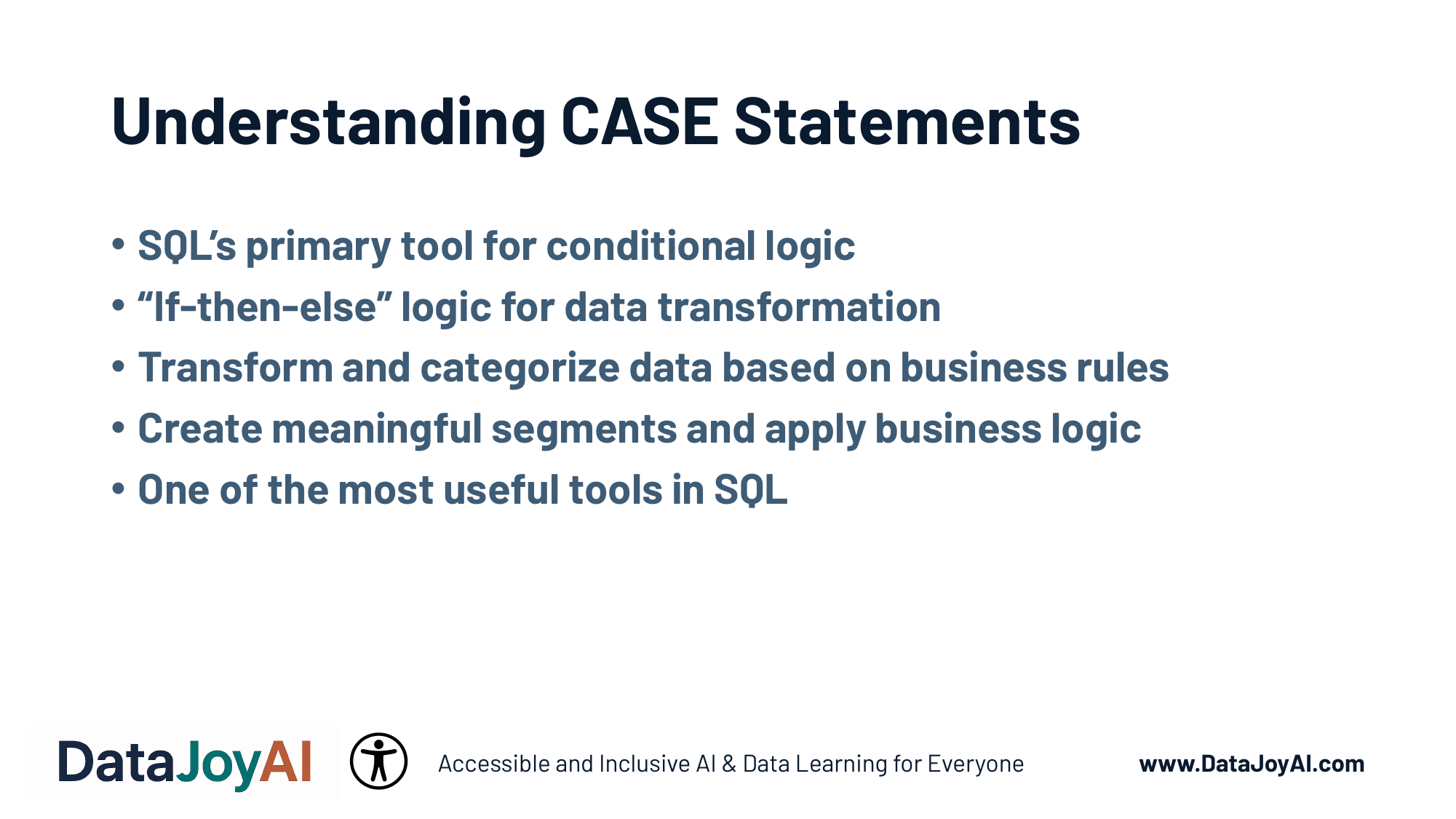

# Understanding CASE Statements
SQL’s primary tool for conditional logic
“If-then-else” logic for data transformation
Transform and categorize data based on business rules
Create meaningful segments and apply business logic
One of the most useful tools in SQL